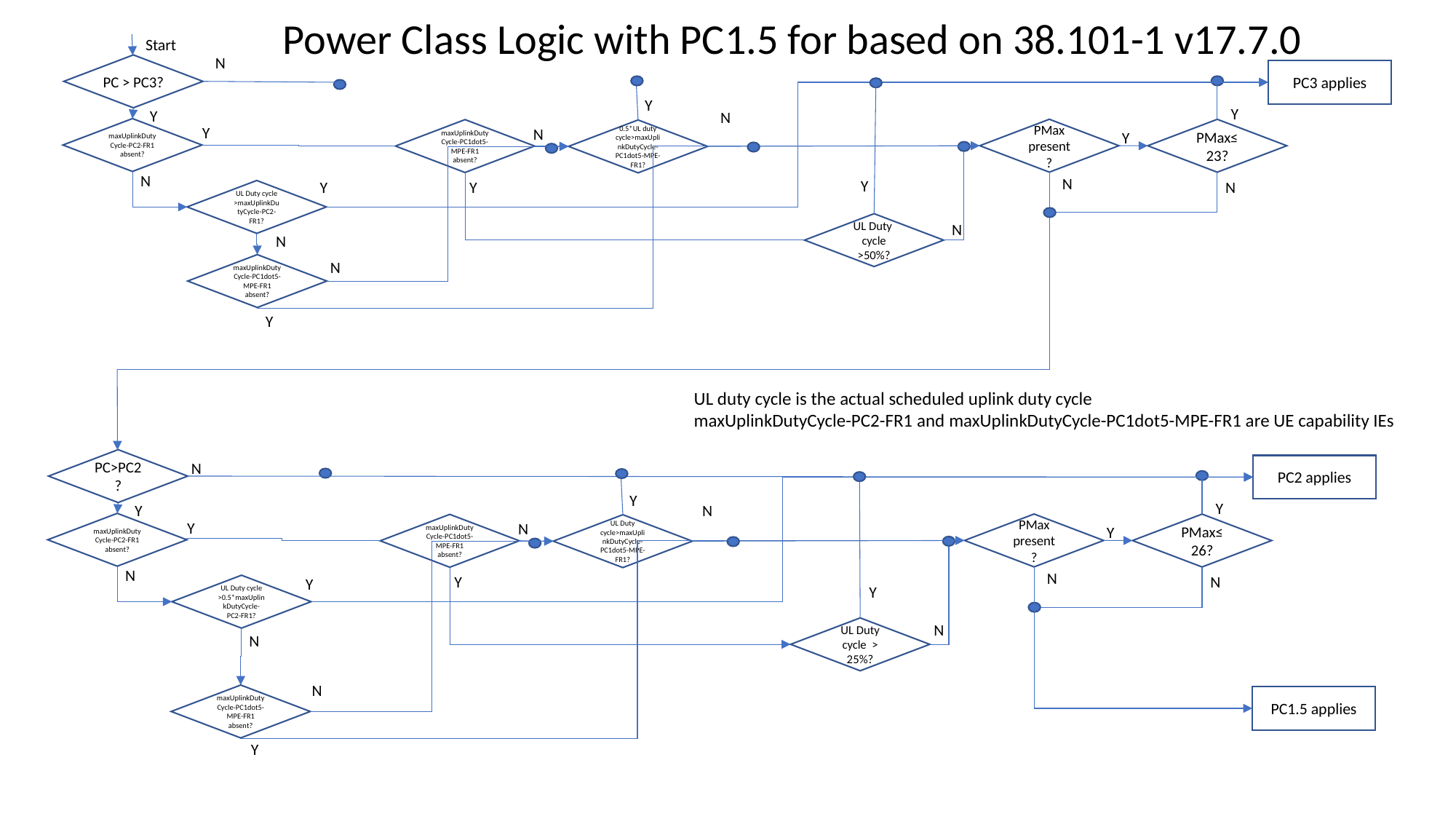

Power Class Logic with PC1.5 for based on 38.101-1 v17.7.0
Start
N
PC > PC3?
PC3 applies

Y
Y
Y
N
Y
N
maxUplinkDutyCycle-PC2-FR1 absent?
PMax present?
PMax≤23?
maxUplinkDutyCycle-PC1dot5-MPE-FR1 absent?
0.5*UL duty cycle>maxUplinkDutyCycle-PC1dot5-MPE-FR1?
Y

N
N
Y
Y
N
Y
UL Duty cycle >maxUplinkDutyCycle-PC2-FR1?

UL Duty  cycle >50%?
N
N
N
maxUplinkDutyCycle-PC1dot5-MPE-FR1 absent?
Y
UL duty cycle is the actual scheduled uplink duty cycle
maxUplinkDutyCycle-PC2-FR1 and maxUplinkDutyCycle-PC1dot5-MPE-FR1 are UE capability IEs
PC>PC2?
N
PC2 applies

Y
Y
Y
N
Y
N
maxUplinkDutyCycle-PC2-FR1 absent?
PMax present?
PMax≤26?
maxUplinkDutyCycle-PC1dot5-MPE-FR1 absent?
UL Duty cycle>maxUplinkDutyCycle-PC1dot5-MPE-FR1?
Y

N
N
N
Y
Y
UL Duty cycle >0.5*maxUplinkDutyCycle-PC2-FR1?
Y

N
UL Duty cycle  > 25%?
N
N
maxUplinkDutyCycle-PC1dot5-MPE-FR1 absent?
PC1.5 applies
Y